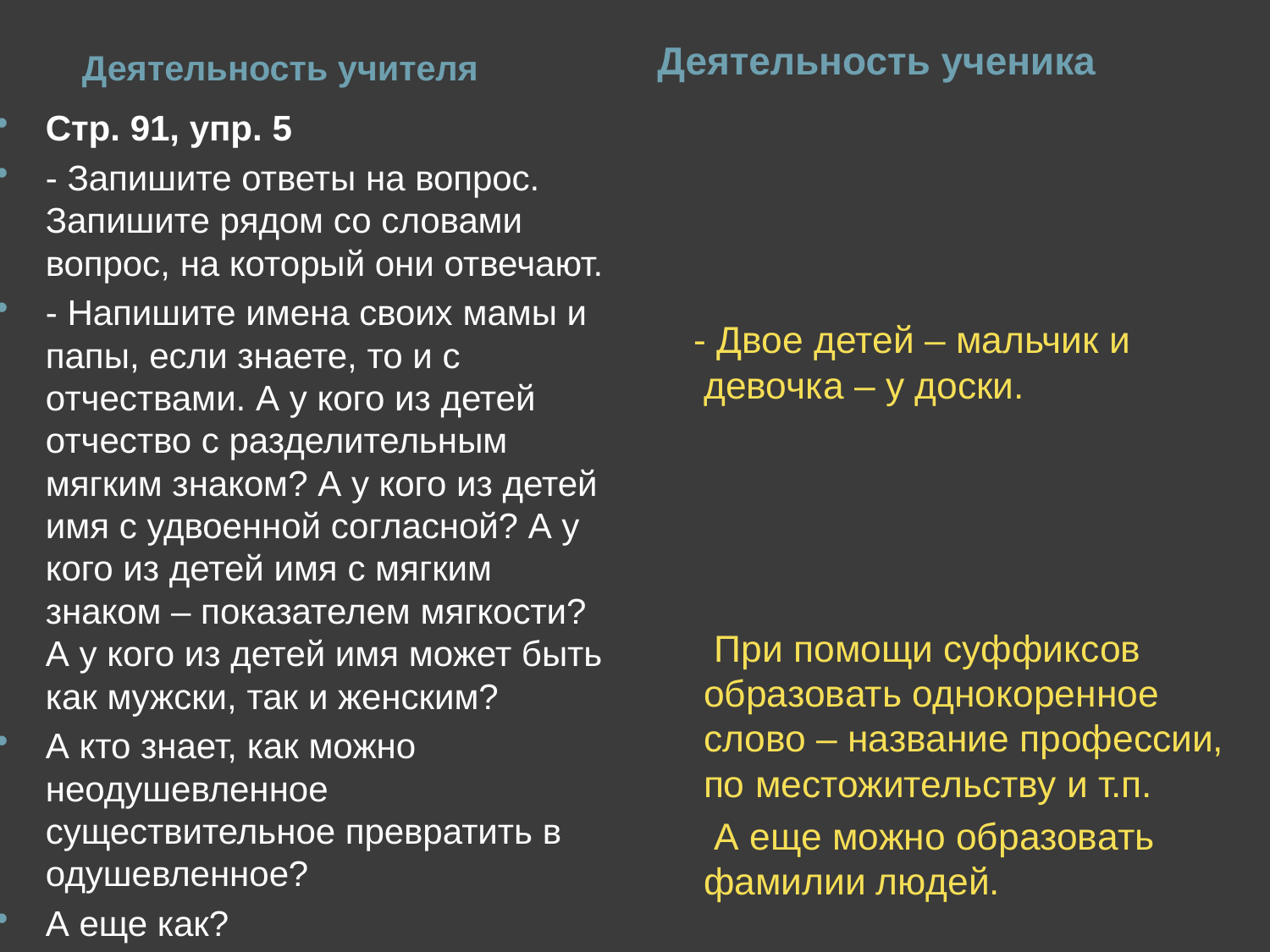

#
Деятельность ученика
Деятельность учителя
Стр. 91, упр. 5
- Запишите ответы на вопрос. Запишите рядом со словами вопрос, на который они отвечают.
- Напишите имена своих мамы и папы, если знаете, то и с отчествами. А у кого из детей отчество с разделительным мягким знаком? А у кого из детей имя с удвоенной согласной? А у кого из детей имя с мягким знаком – показателем мягкости? А у кого из детей имя может быть как мужски, так и женским?
А кто знает, как можно неодушевленное существительное превратить в одушевленное?
А еще как?

    - Двое детей – мальчик и девочка – у доски.

      При помощи суффиксов образовать однокоренное слово – название профессии, по местожительству и т.п.
      А еще можно образовать фамилии людей.